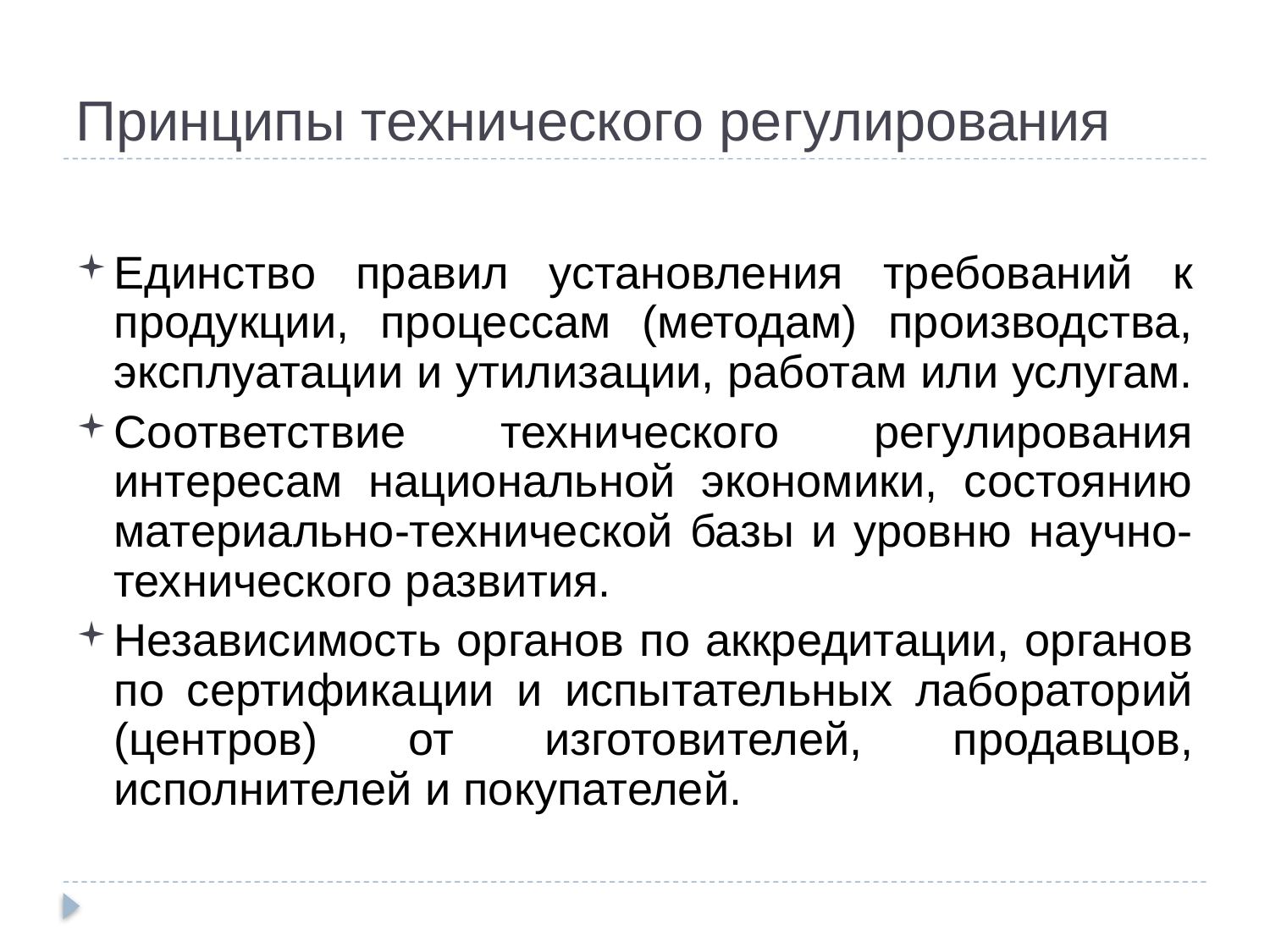

# Принципы технического регулирования
Единство правил установления требований к продукции, процессам (методам) производства, эксплуатации и утилизации, работам или услугам.
Соответствие технического регулирования интересам национальной экономики, состоянию материально-технической базы и уровню научно-технического развития.
Независимость органов по аккредитации, органов по сертификации и испытательных лабораторий (центров) от изготовителей, продавцов, исполнителей и покупателей.